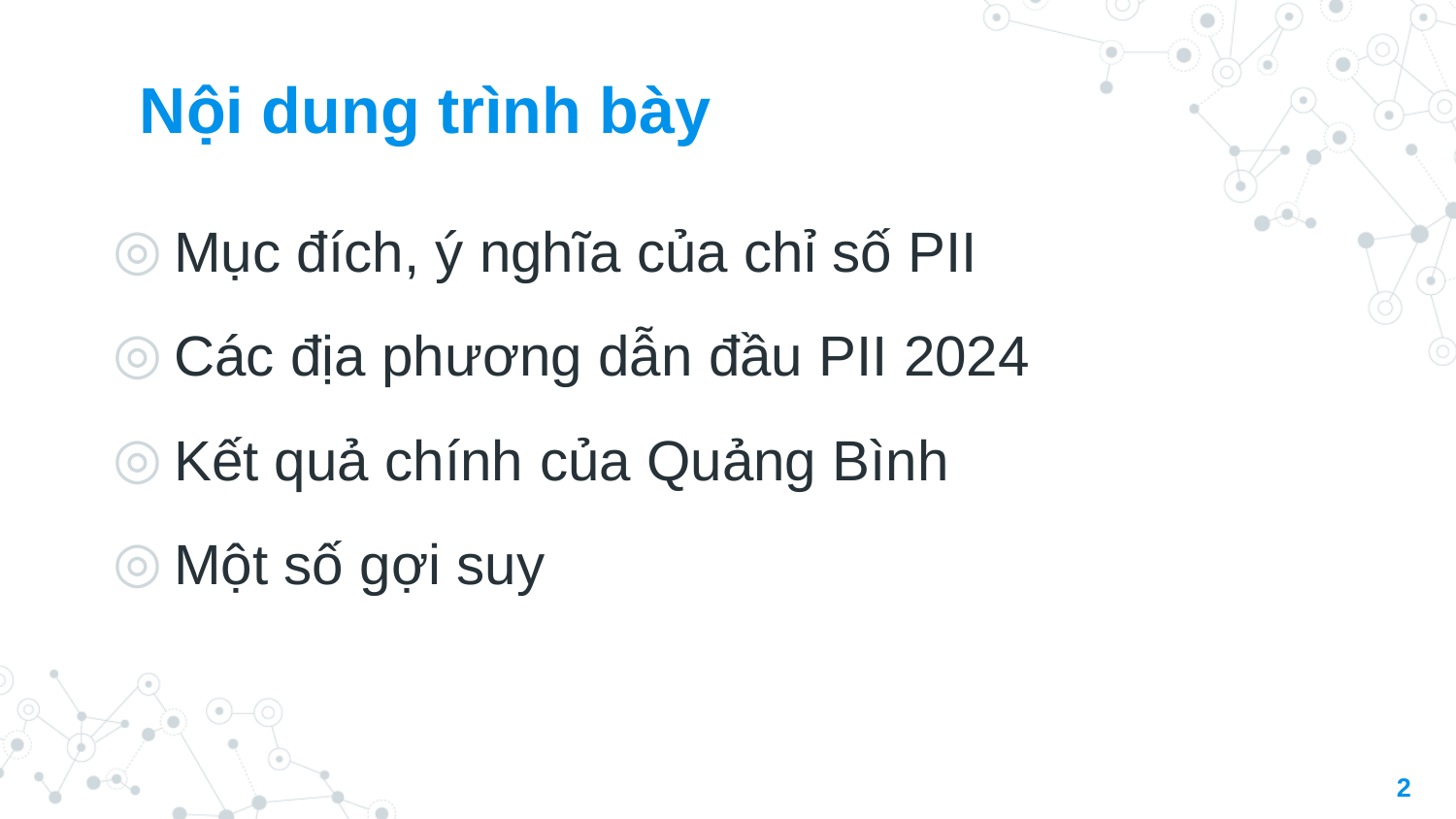

# Nội dung trình bày
Mục đích, ý nghĩa của chỉ số PII
Các địa phương dẫn đầu PII 2024
Kết quả chính của Quảng Bình
Một số gợi suy
2